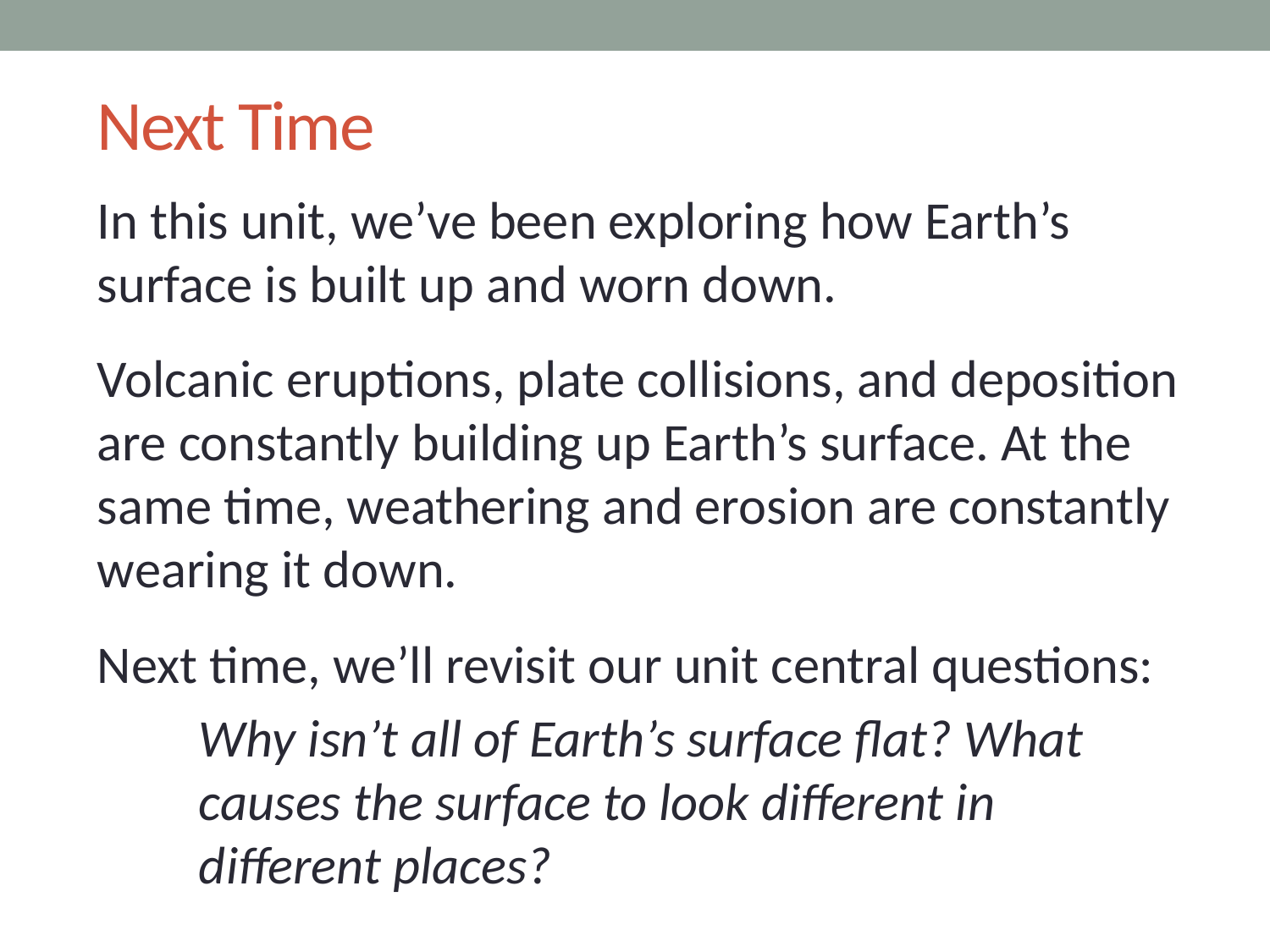

# Next Time
In this unit, we’ve been exploring how Earth’s surface is built up and worn down.
Volcanic eruptions, plate collisions, and deposition are constantly building up Earth’s surface. At the same time, weathering and erosion are constantly wearing it down.
Next time, we’ll revisit our unit central questions:
Why isn’t all of Earth’s surface flat? What causes the surface to look different in
different places?